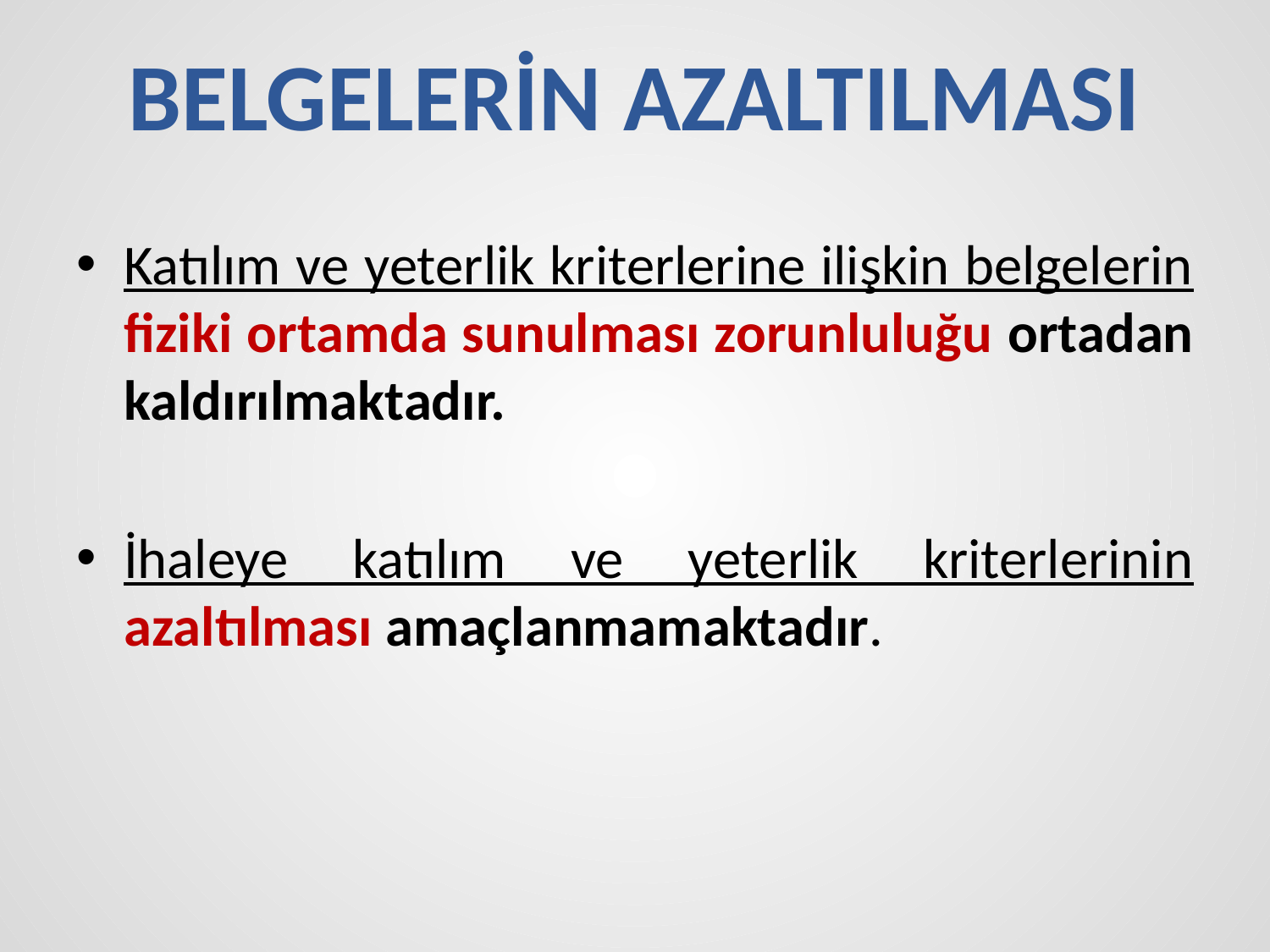

# BELGELERİN AZALTILMASI
Katılım ve yeterlik kriterlerine ilişkin belgelerin fiziki ortamda sunulması zorunluluğu ortadan kaldırılmaktadır.

İhaleye katılım ve yeterlik kriterlerinin azaltılması amaçlanmamaktadır.